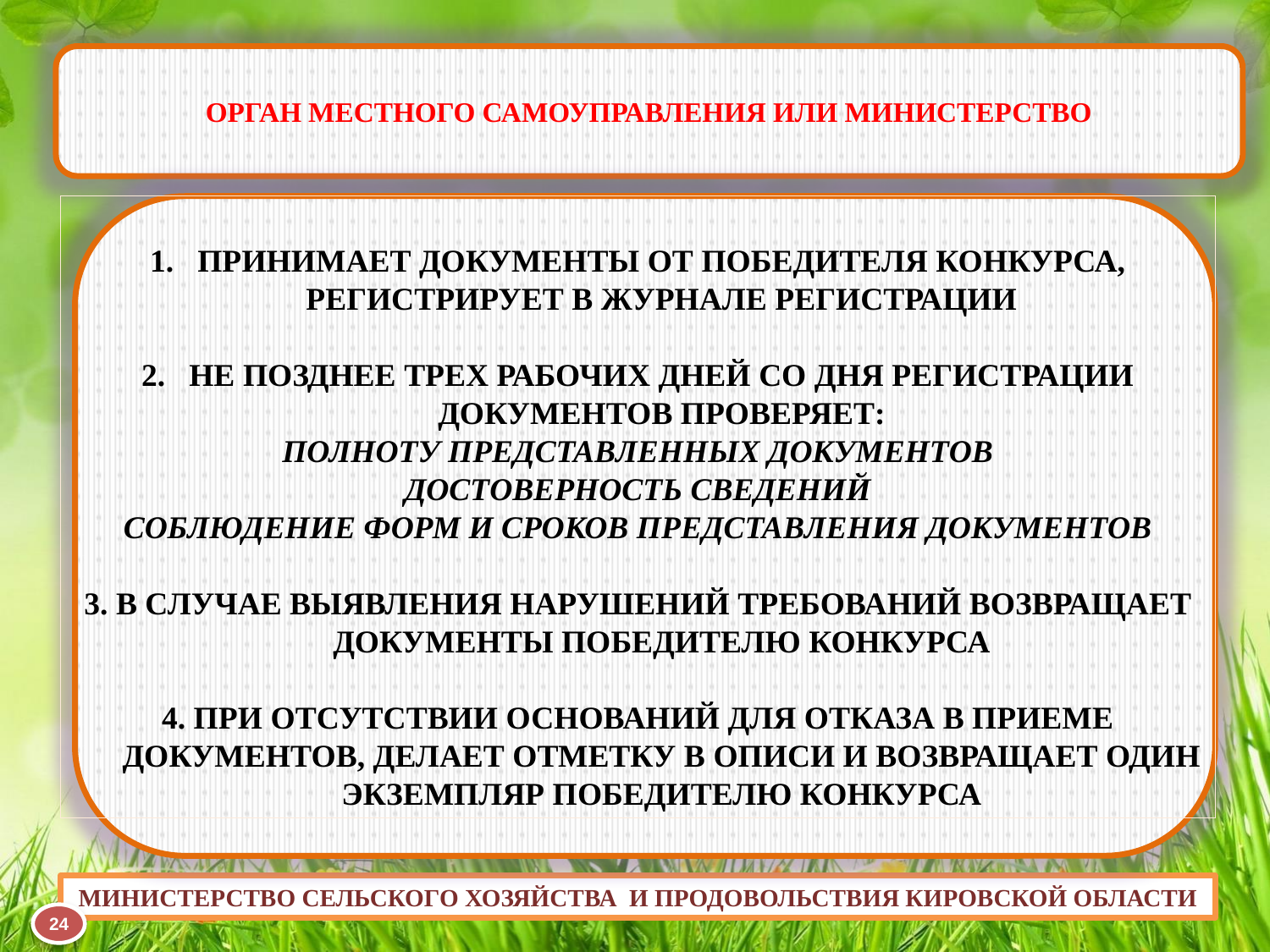

ОРГАН МЕСТНОГО САМОУПРАВЛЕНИЯ ИЛИ МИНИСТЕРСТВО

ПРИНИМАЕТ ДОКУМЕНТЫ ОТ ПОБЕДИТЕЛЯ КОНКУРСА, РЕГИСТРИРУЕТ В ЖУРНАЛЕ РЕГИСТРАЦИИ

НЕ ПОЗДНЕЕ ТРЕХ РАБОЧИХ ДНЕЙ СО ДНЯ РЕГИСТРАЦИИ ДОКУМЕНТОВ ПРОВЕРЯЕТ:
ПОЛНОТУ ПРЕДСТАВЛЕННЫХ ДОКУМЕНТОВ
ДОСТОВЕРНОСТЬ СВЕДЕНИЙ
СОБЛЮДЕНИЕ ФОРМ И СРОКОВ ПРЕДСТАВЛЕНИЯ ДОКУМЕНТОВ

3. В СЛУЧАЕ ВЫЯВЛЕНИЯ НАРУШЕНИЙ ТРЕБОВАНИЙ ВОЗВРАЩАЕТ ДОКУМЕНТЫ ПОБЕДИТЕЛЮ КОНКУРСА

4. ПРИ ОТСУТСТВИИ ОСНОВАНИЙ ДЛЯ ОТКАЗА В ПРИЕМЕ ДОКУМЕНТОВ, ДЕЛАЕТ ОТМЕТКУ В ОПИСИ И ВОЗВРАЩАЕТ ОДИН ЭКЗЕМПЛЯР ПОБЕДИТЕЛЮ КОНКУРСА
МИНИСТЕРСТВО СЕЛЬСКОГО ХОЗЯЙСТВА  И ПРОДОВОЛЬСТВИЯ КИРОВСКОЙ ОБЛАСТИ
24